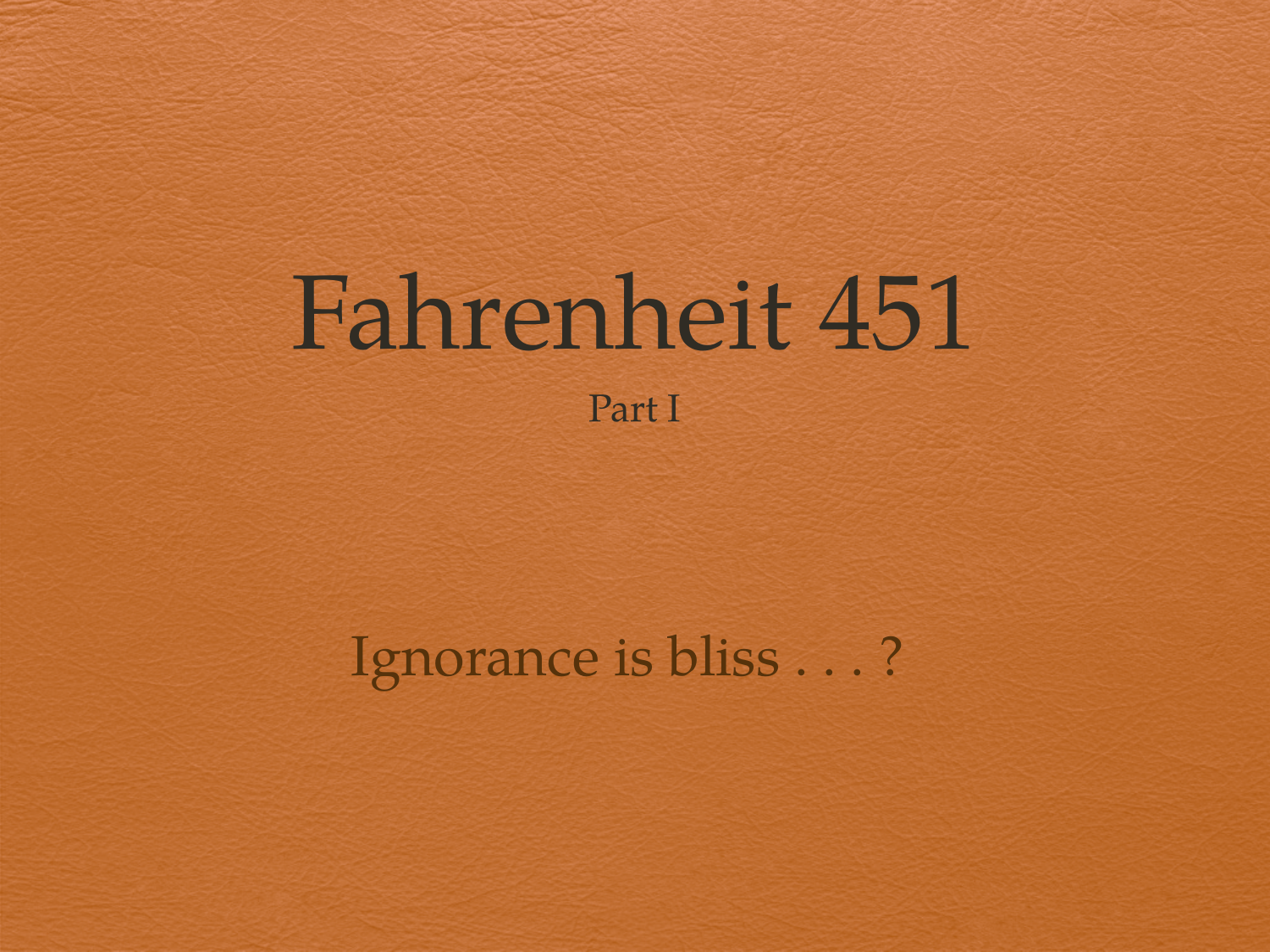

# Fahrenheit 451
Part I
Ignorance is bliss . . . ?